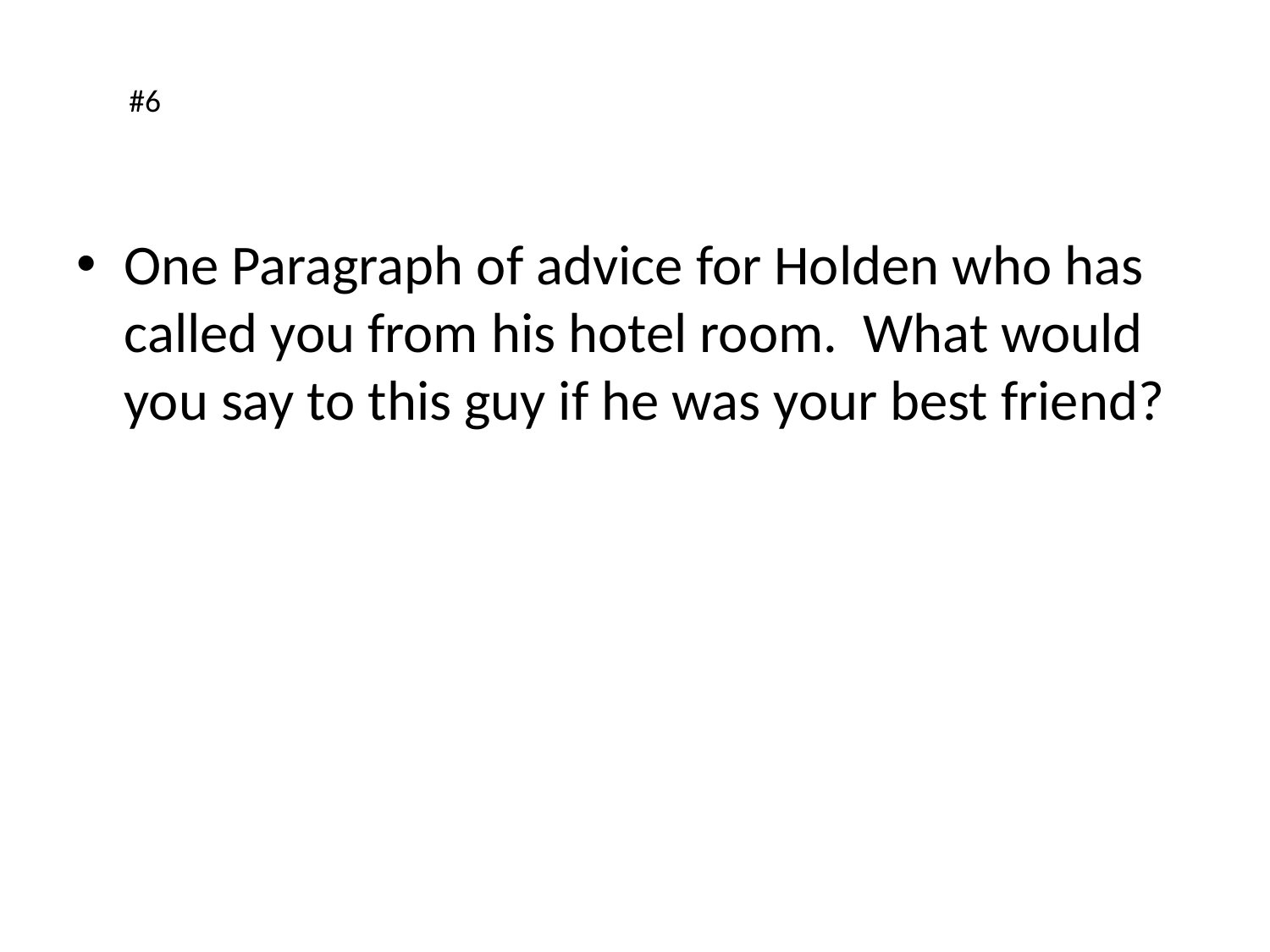

#6
One Paragraph of advice for Holden who has called you from his hotel room.  What would you say to this guy if he was your best friend?